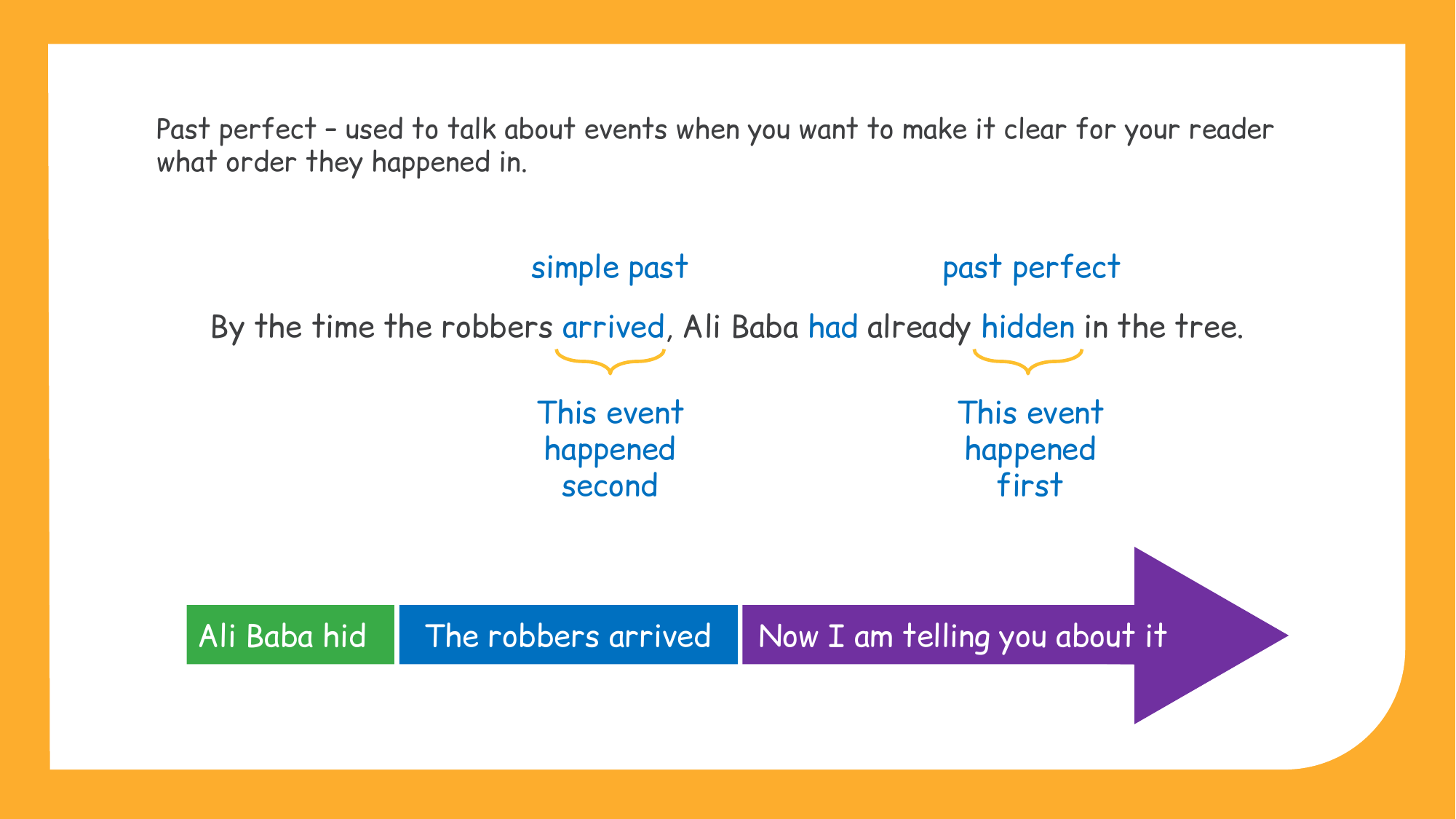

Past perfect – used to talk about events when you want to make it clear for your reader what order they happened in.
simple past
past perfect
By the time the robbers arrived, Ali Baba had already hidden in the tree.

This event happened second
This event happened first

Ali Baba hid
The robbers arrived
Now I am telling you about it